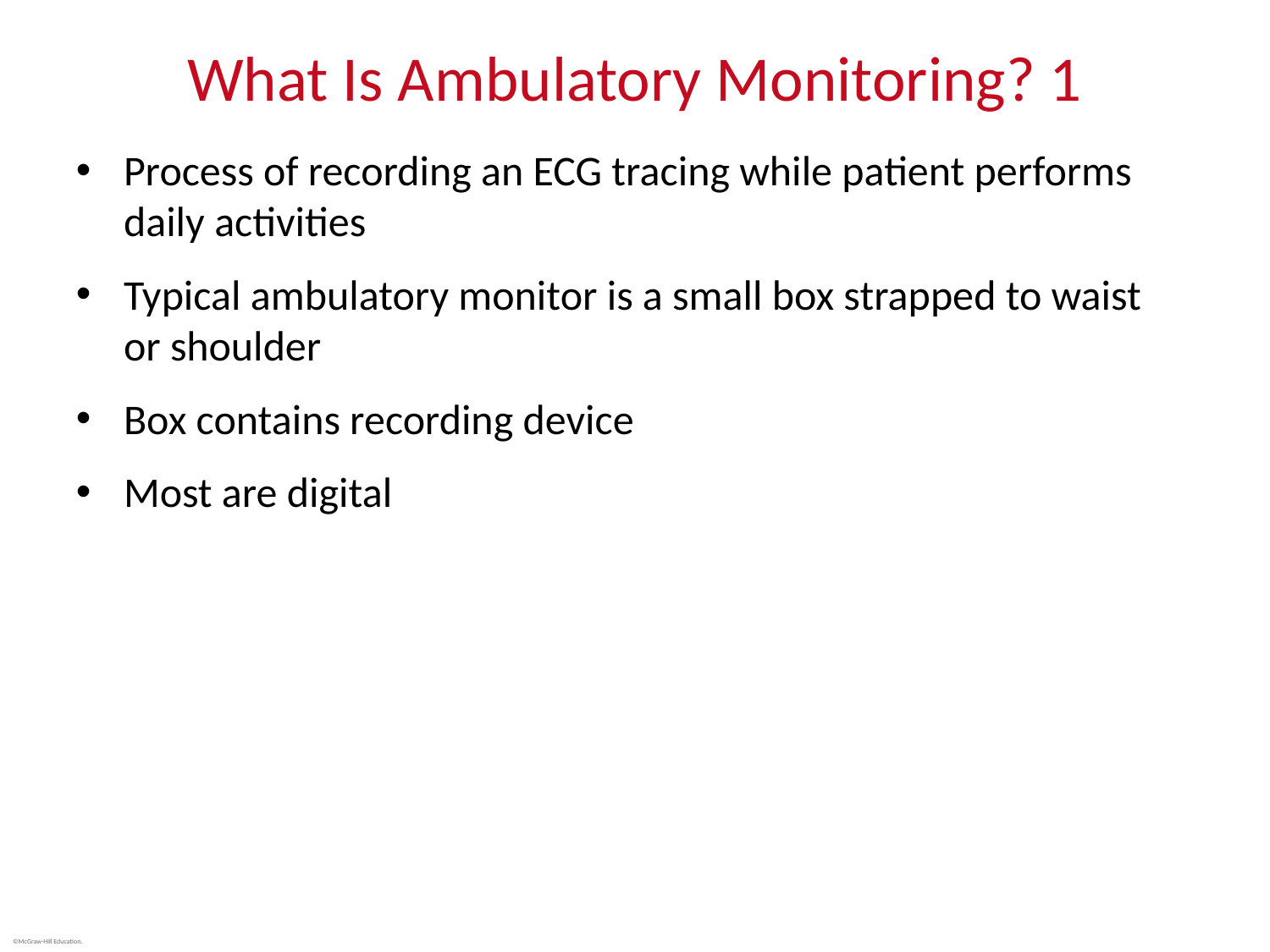

# What Is Ambulatory Monitoring? 1
Process of recording an ECG tracing while patient performs daily activities
Typical ambulatory monitor is a small box strapped to waist
or shoulder
Box contains recording device
Most are digital